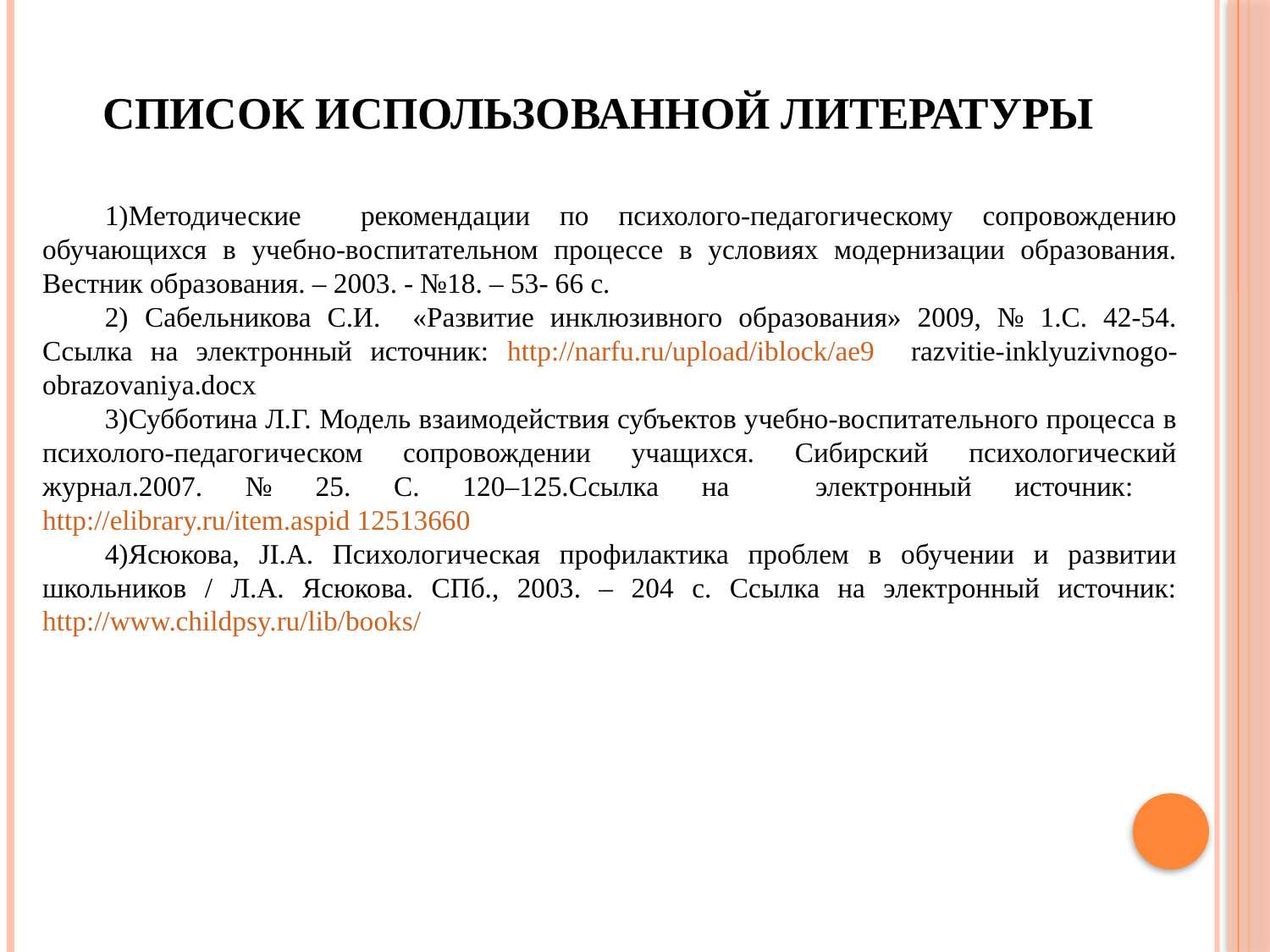

# Список использованной литературы
Методические  рекомендации по психолого-педагогическому сопровождению обучающихся в учебно-воспитательном процессе в условиях модернизации образования. Вестник образования. – 2003. - №18. – 53- 66 с.
 Сабельникова С.И.  «Развитие инклюзивного образования» 2009, № 1.С. 42-54. Ссылка на электронный источник: http://narfu.ru/upload/iblock/ae9  razvitie-inklyuzivnogo-obrazovaniya.docx
Субботина Л.Г. Модель взаимодействия субъектов учебно-воспитательного процесса в психолого-педагогическом сопровождении учащихся. Сибирский психологический журнал.2007. № 25. С. 120–125.Ссылка на  электронный источник:  http://elibrary.ru/item.aspid 12513660
Ясюкова, JI.А. Психологическая профилактика проблем в обучении и развитии школьников / Л.А. Ясюкова. СПб., 2003. – 204 с. Ссылка на электронный источник: http://www.childpsy.ru/lib/books/